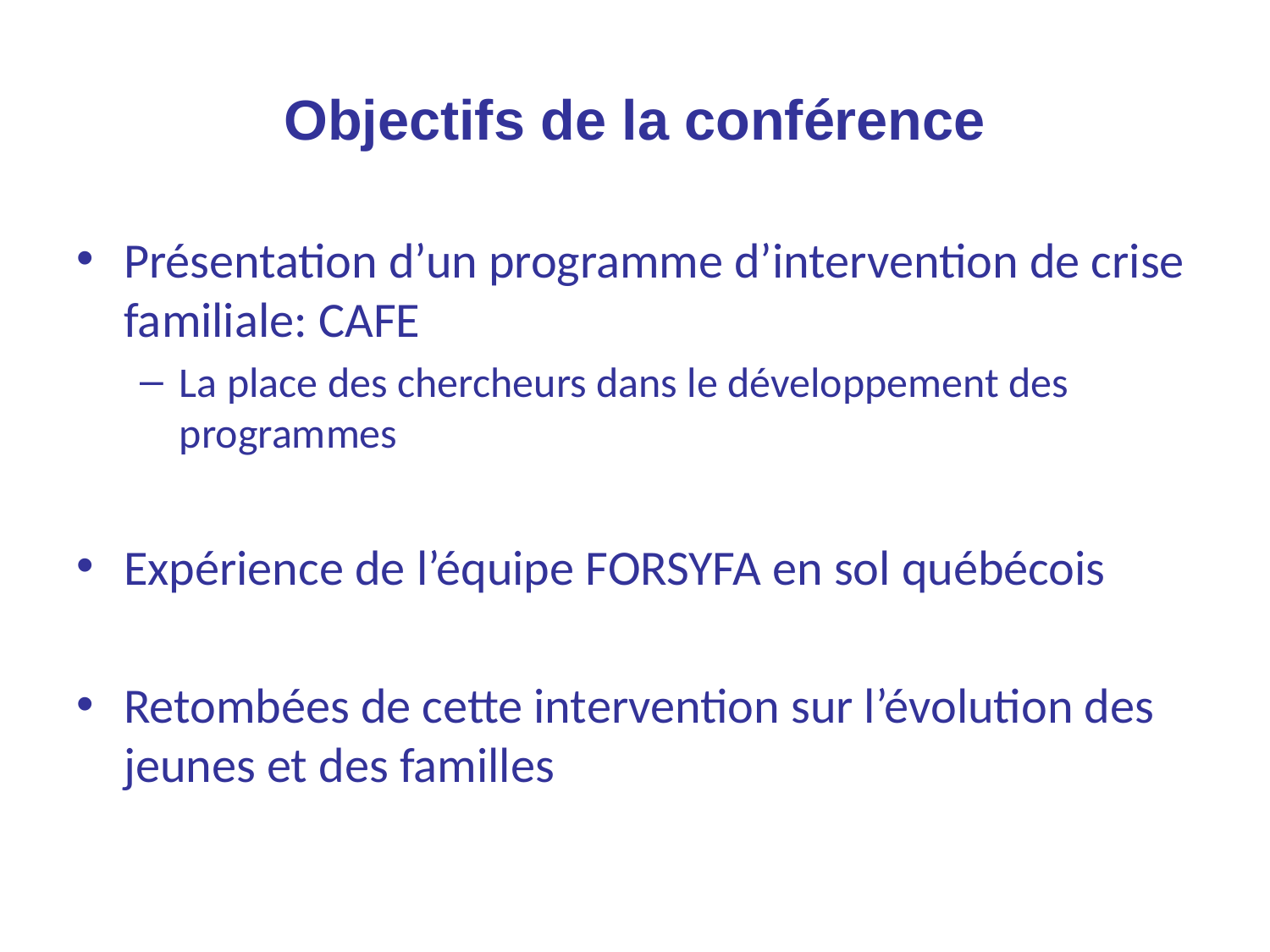

# Objectifs de la conférence
Présentation d’un programme d’intervention de crise familiale: CAFE
La place des chercheurs dans le développement des programmes

Expérience de l’équipe FORSYFA en sol québécois

Retombées de cette intervention sur l’évolution des jeunes et des familles